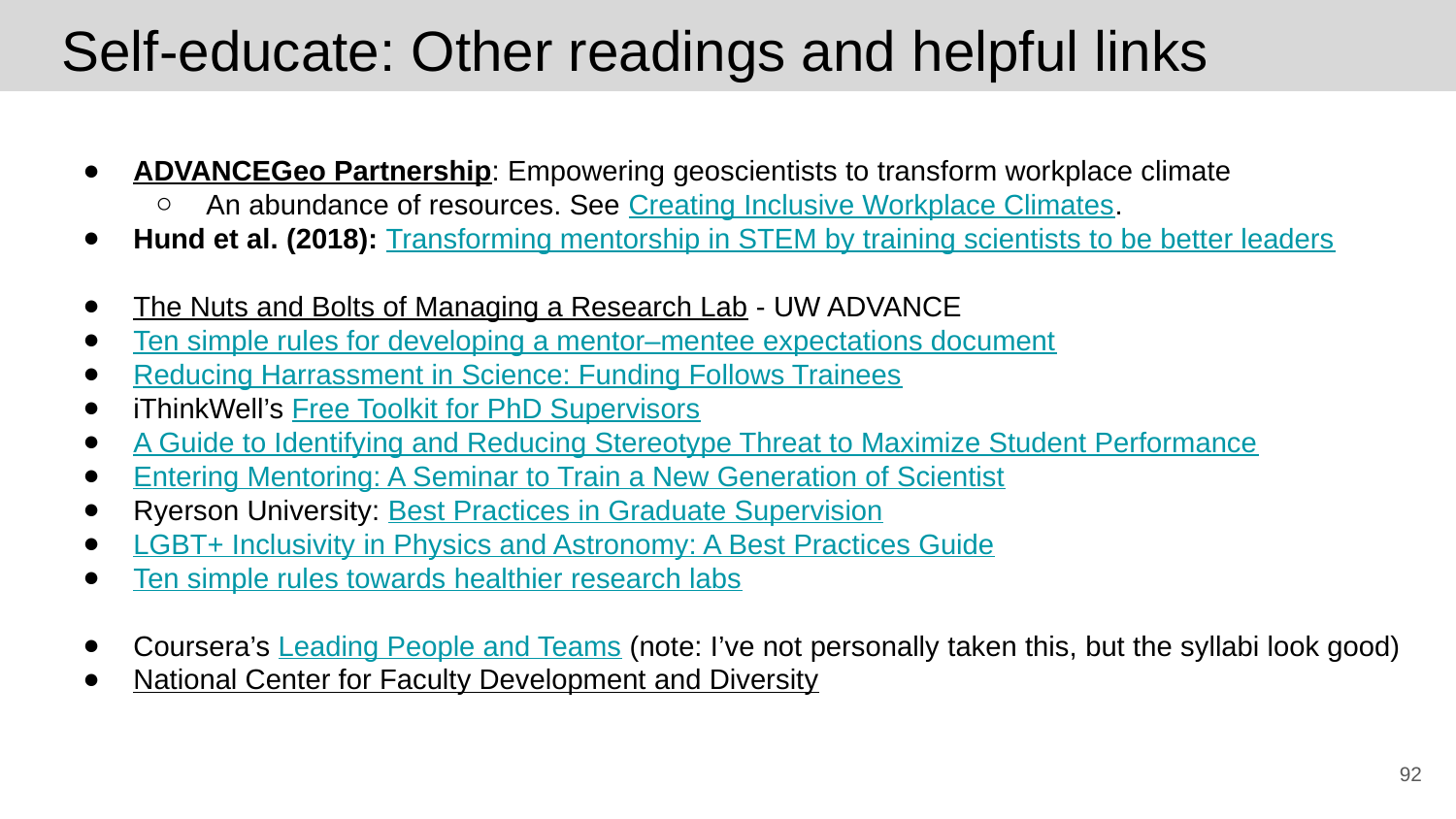

# Self-educate: Other readings and helpful links
ADVANCEGeo Partnership: Empowering geoscientists to transform workplace climate
An abundance of resources. See Creating Inclusive Workplace Climates.
Hund et al. (2018): Transforming mentorship in STEM by training scientists to be better leaders

The Nuts and Bolts of Managing a Research Lab - UW ADVANCE
Ten simple rules for developing a mentor–mentee expectations document
Reducing Harrassment in Science: Funding Follows Trainees
iThinkWell’s Free Toolkit for PhD Supervisors
A Guide to Identifying and Reducing Stereotype Threat to Maximize Student Performance
Entering Mentoring: A Seminar to Train a New Generation of Scientist
Ryerson University: Best Practices in Graduate Supervision
LGBT+ Inclusivity in Physics and Astronomy: A Best Practices Guide
Ten simple rules towards healthier research labs

Coursera’s Leading People and Teams (note: I’ve not personally taken this, but the syllabi look good)
National Center for Faculty Development and Diversity

92